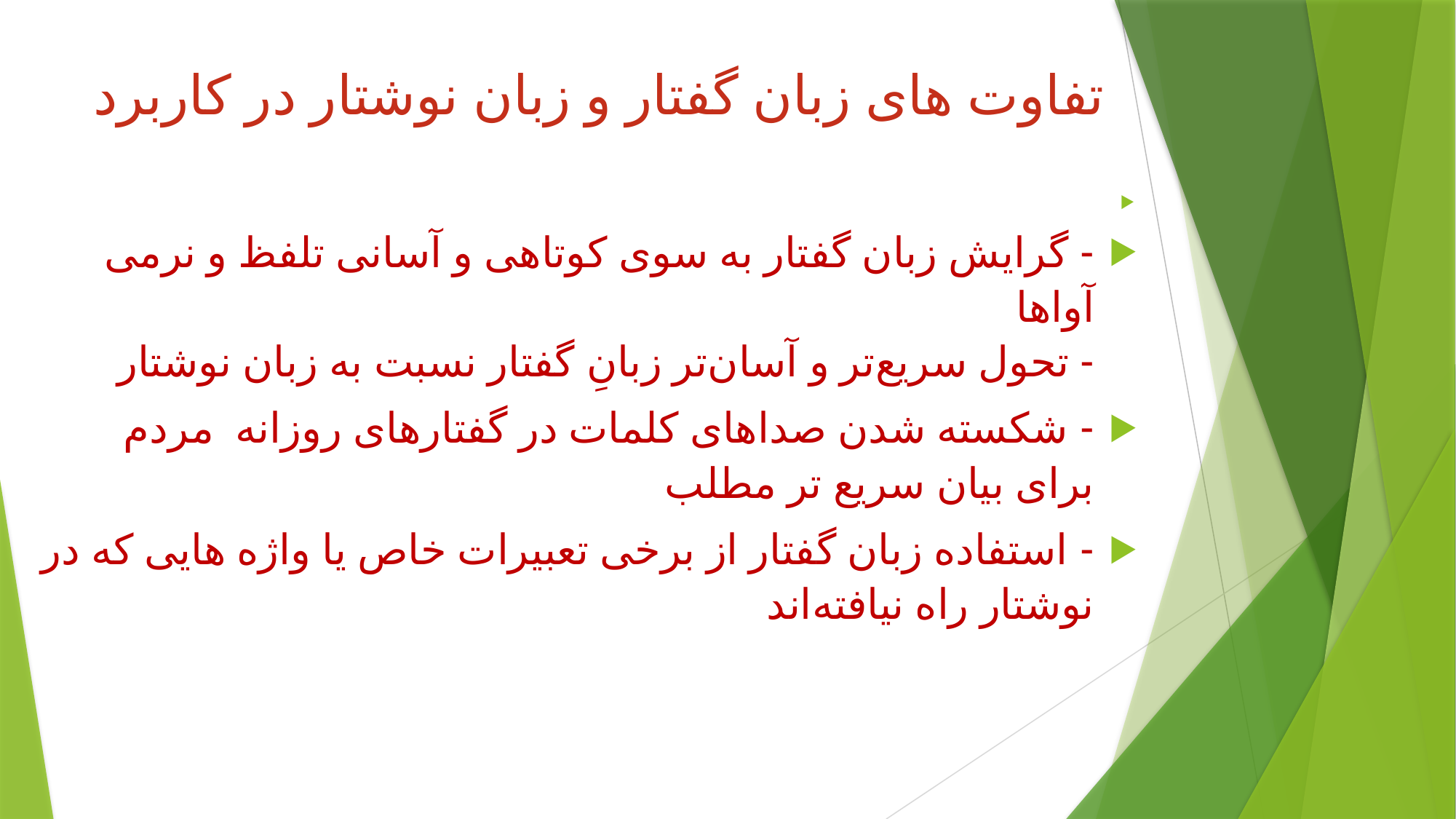

# تفاوت های زبان گفتار و زبان نوشتار در کاربرد

- گرایش زبان گفتار به سوی کوتاهی و آسانی تلفظ و نرمی آواها
- تحول سریع‌تر و آسان‌تر زبانِ گفتار نسبت به زبان نوشتار
- شکسته شدن صداهای كلمات در گفتارهای روزانه  مردم برای بیان سریع تر مطلب
- استفاده زبان گفتار از برخی تعبیرات خاص یا واژه هایی كه در نوشتار راه نیافته‌اند